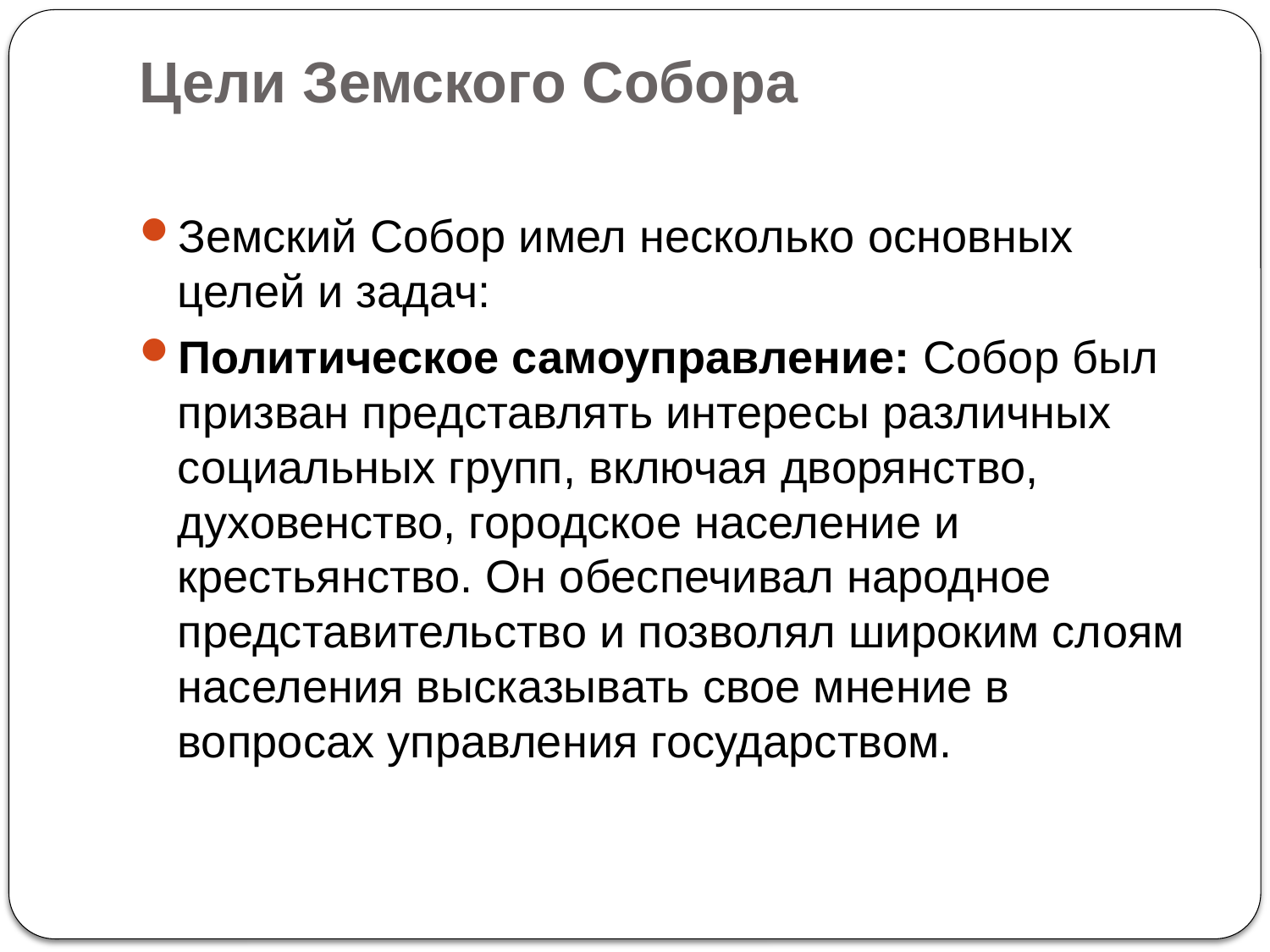

# Цели Земского Собора
Земский Собор имел несколько основных целей и задач:
Политическое самоуправление: Собор был призван представлять интересы различных социальных групп, включая дворянство, духовенство, городское население и крестьянство. Он обеспечивал народное представительство и позволял широким слоям населения высказывать свое мнение в вопросах управления государством.